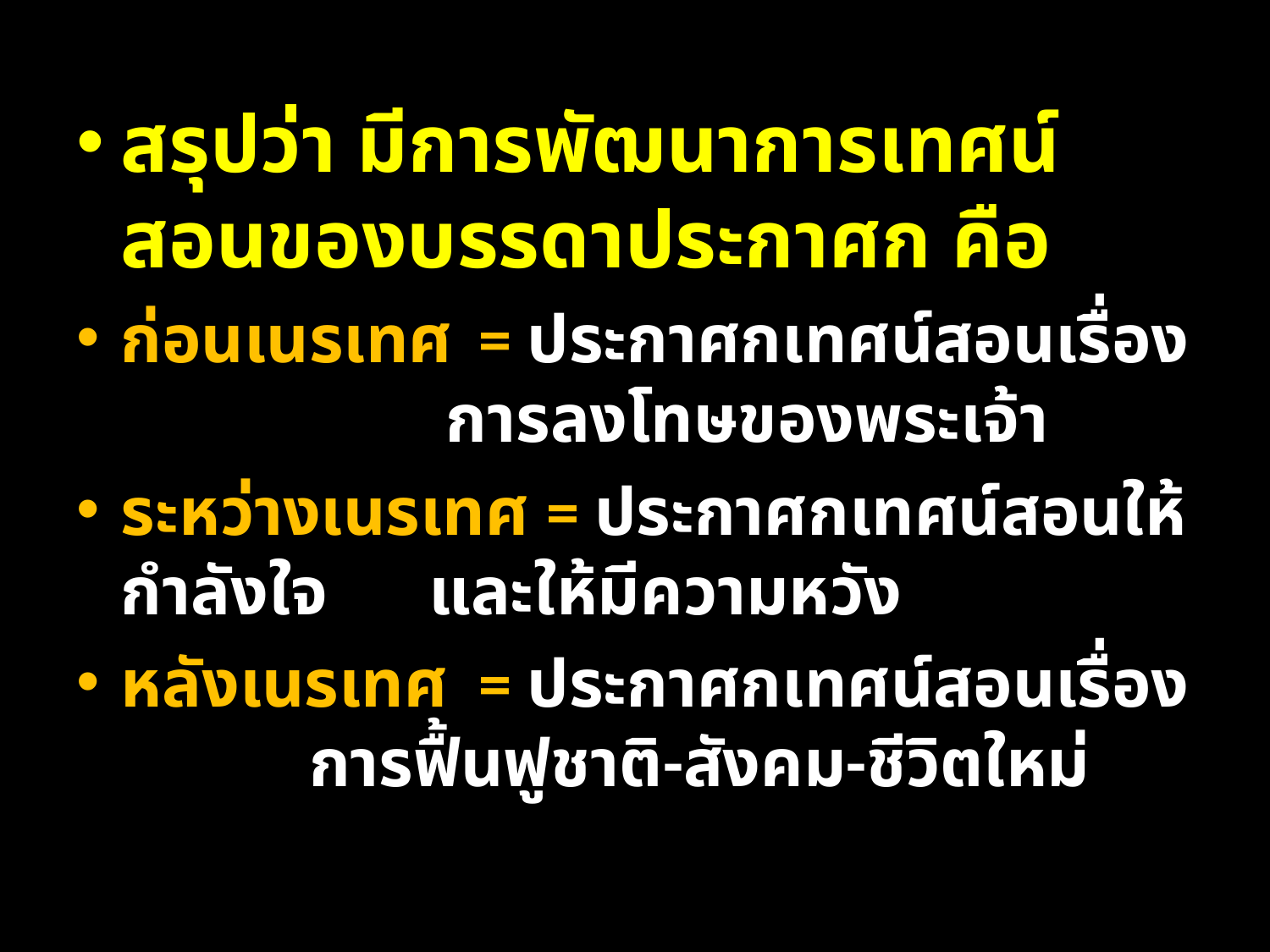

สรุปว่า มีการพัฒนาการเทศน์สอนของบรรดาประกาศก คือ
ก่อนเนรเทศ	= ประกาศกเทศน์สอนเรื่อง			            การลงโทษของพระเจ้า
ระหว่างเนรเทศ = ประกาศกเทศน์สอนให้กำลังใจ			    และให้มีความหวัง
หลังเนรเทศ	= ประกาศกเทศน์สอนเรื่อง     			    การฟื้นฟูชาติ-สังคม-ชีวิตใหม่